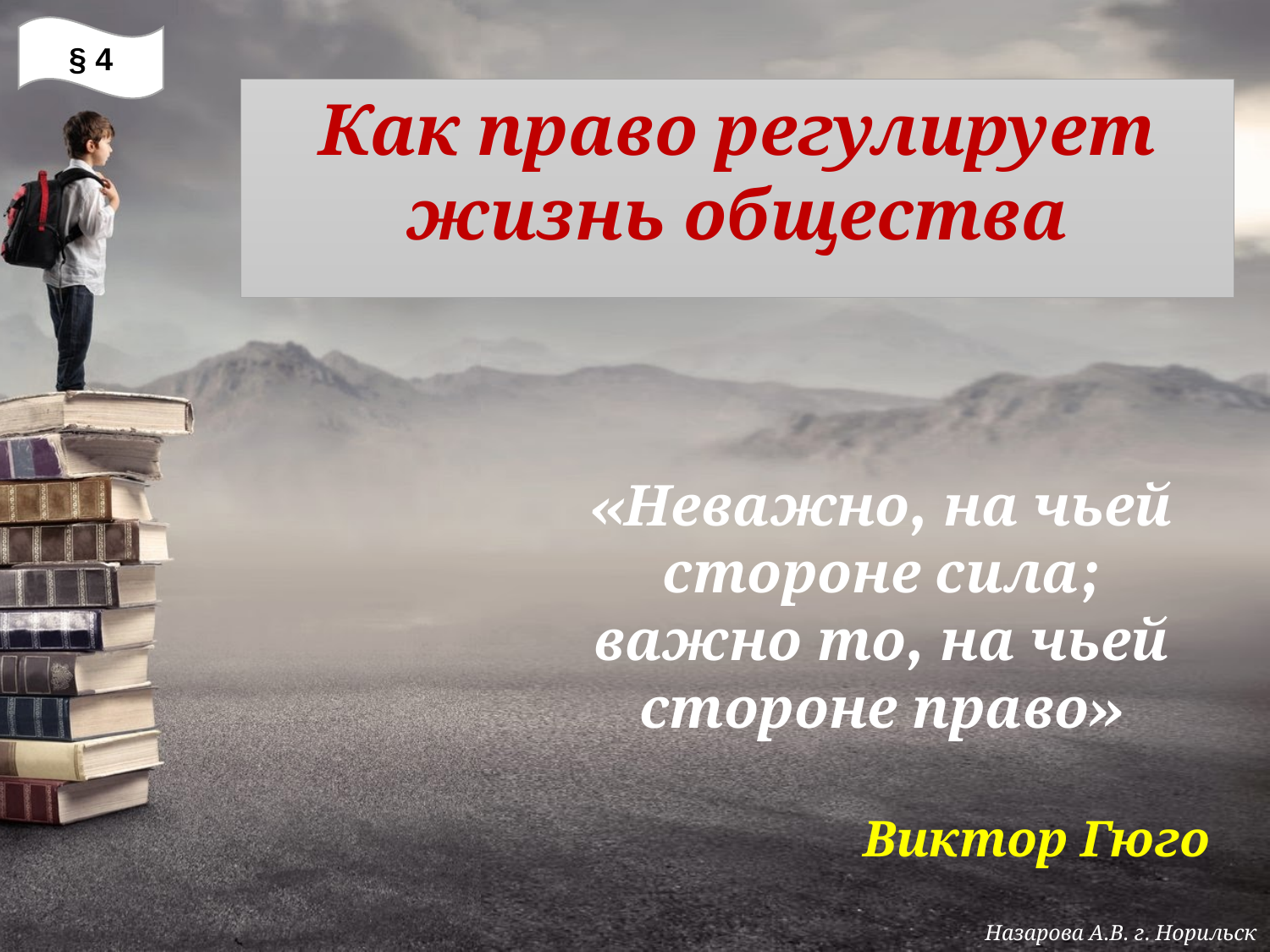

§ 4
Как право регулирует жизнь общества

«Неважно, на чьей стороне сила; важно то, на чьей стороне право»

Виктор Гюго

Назарова А.В. г. Норильск